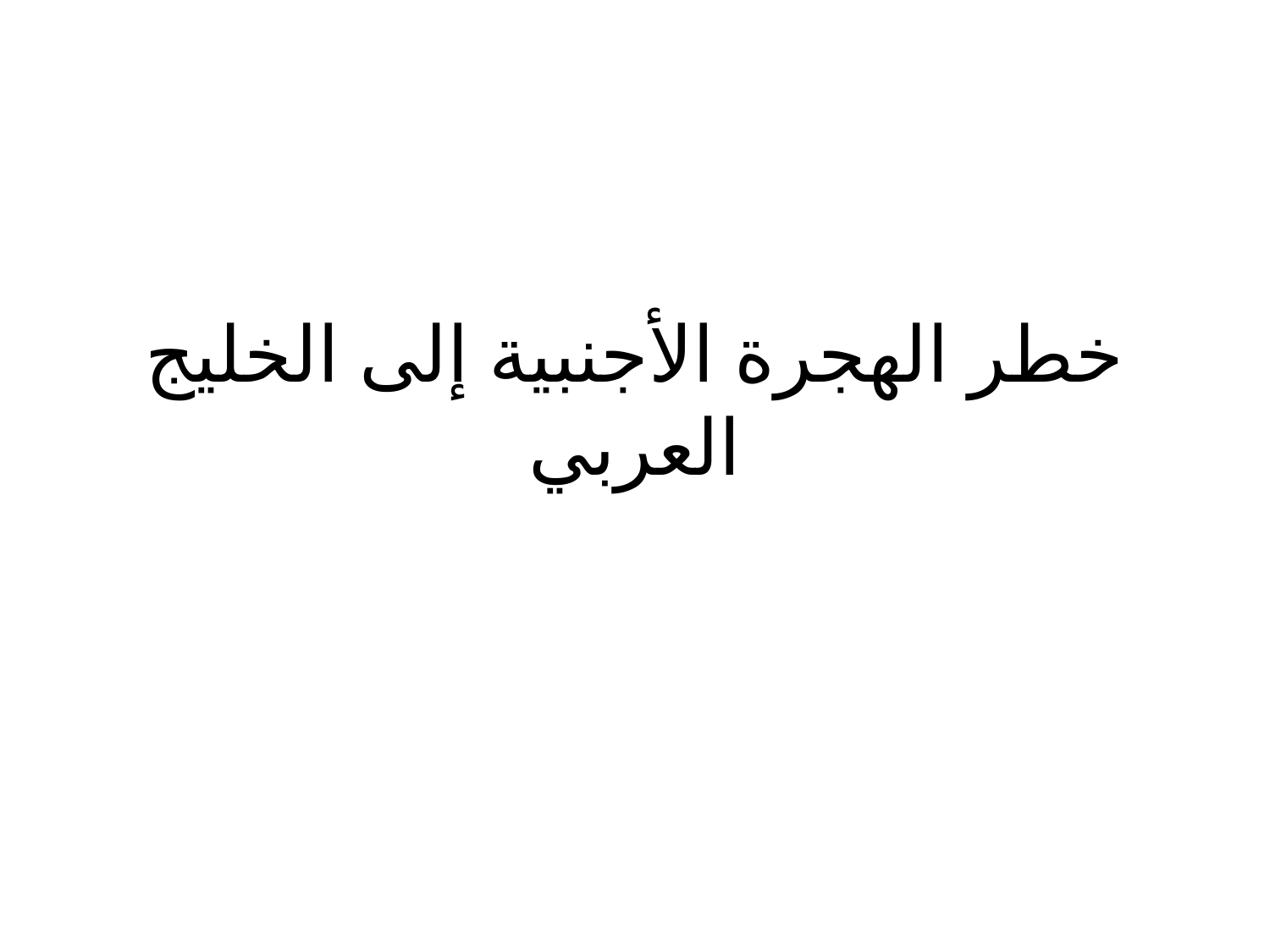

# خطر الهجرة الأجنبية إلى الخليج العربي